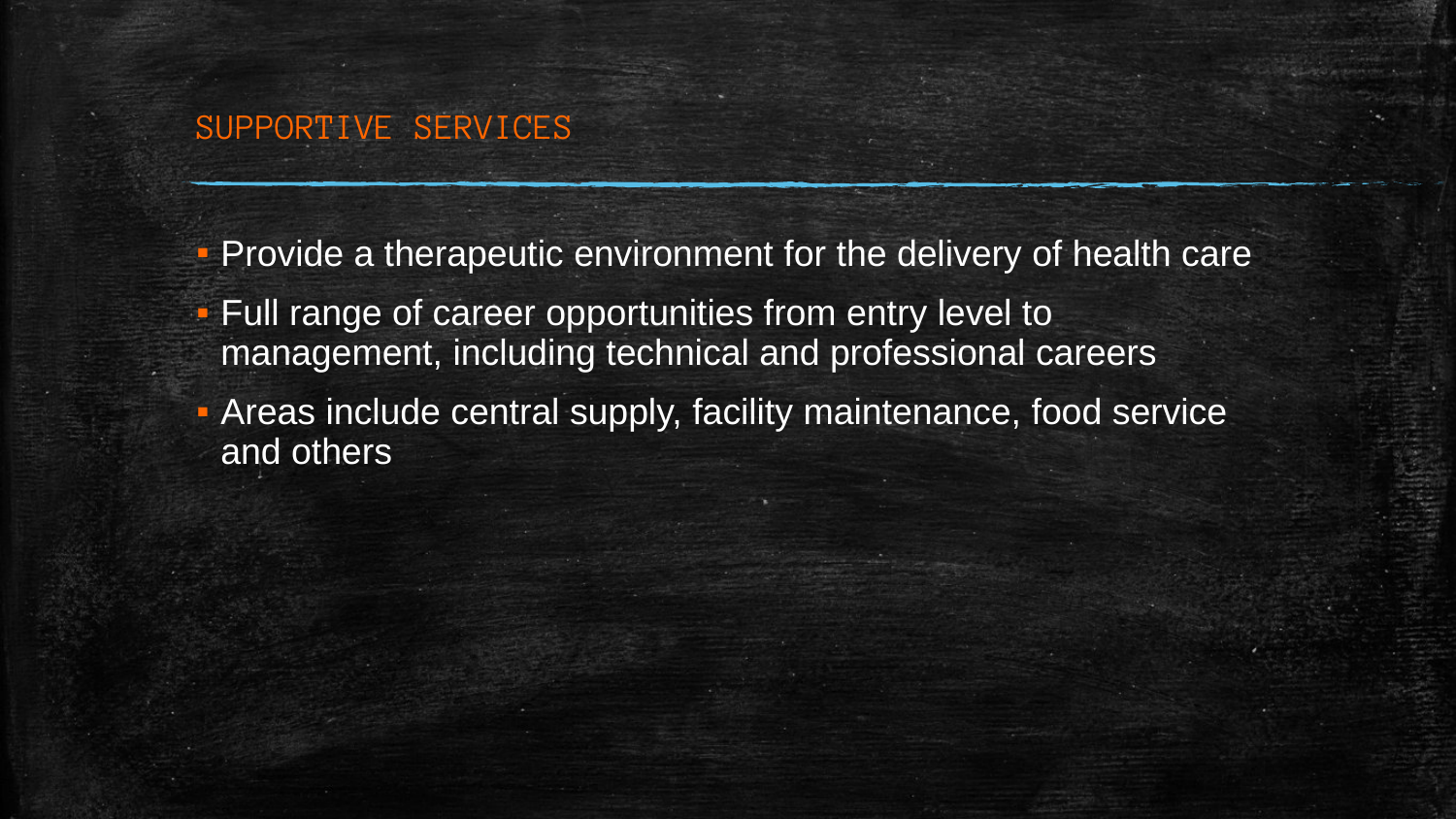

# SUPPORTIVE SERVICES
Provide a therapeutic environment for the delivery of health care
Full range of career opportunities from entry level to management, including technical and professional careers
Areas include central supply, facility maintenance, food service and others